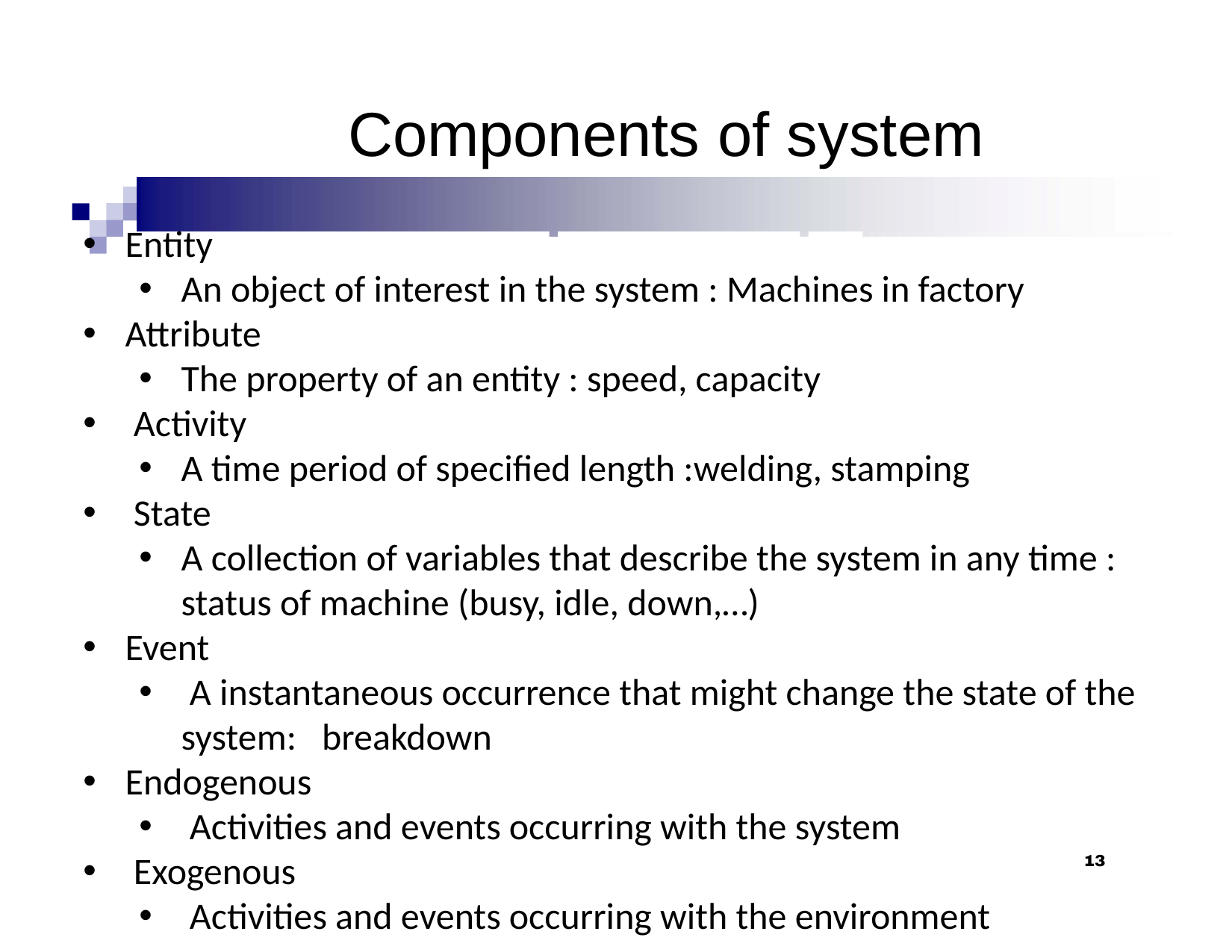

Components of system

Entity
An object of interest in the system : Machines in factory
Attribute
The property of an entity : speed, capacity
 Activity
A time period of specified length :welding, stamping
 State
A collection of variables that describe the system in any time : status of machine (busy, idle, down,…)
Event
 A instantaneous occurrence that might change the state of the system:   breakdown
Endogenous
 Activities and events occurring with the system
 Exogenous
 Activities and events occurring with the environment

13